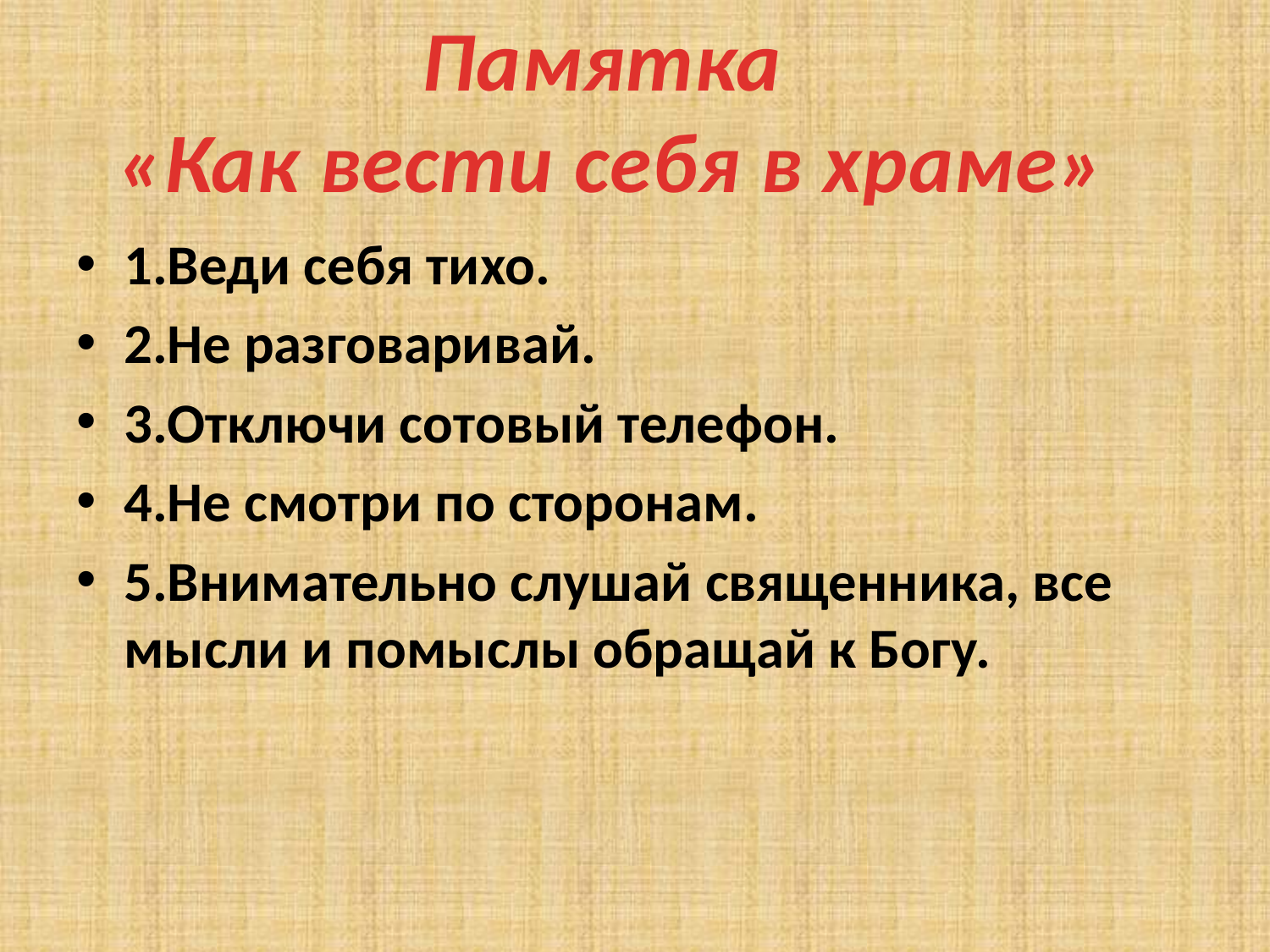

Памятка
 «Как вести себя в храме»
#
1.Веди себя тихо.
2.Не разговаривай.
3.Отключи сотовый телефон.
4.Не смотри по сторонам.
5.Внимательно слушай священника, все мысли и помыслы обращай к Богу.